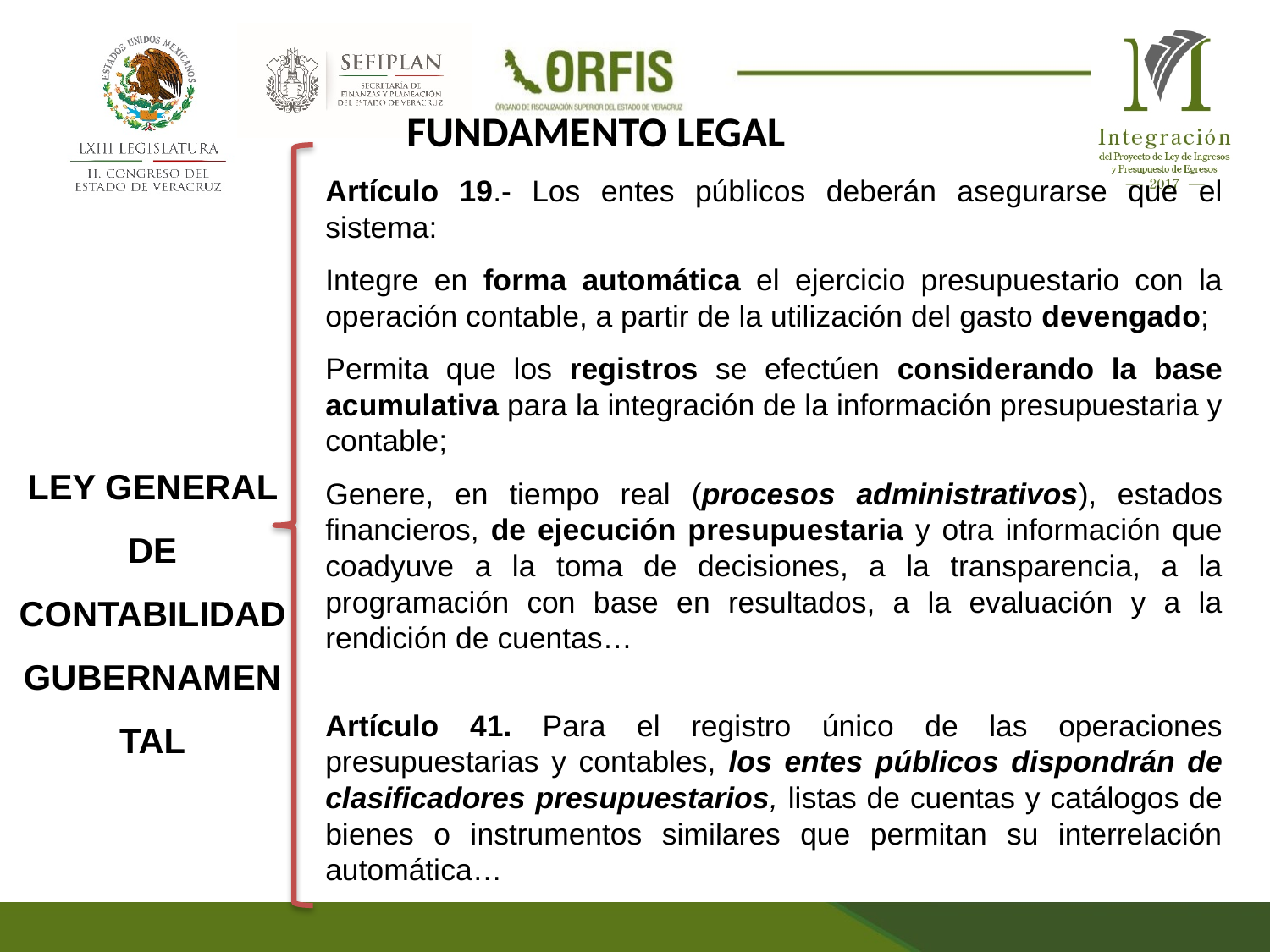

Fundamento Legal

Artículo 19.- Los entes públicos deberán asegurarse que el sistema:

Integre en forma automática el ejercicio presupuestario con la operación contable, a partir de la utilización del gasto devengado;

Permita que los registros se efectúen considerando la base acumulativa para la integración de la información presupuestaria y contable;

Genere, en tiempo real (procesos administrativos), estados financieros, de ejecución presupuestaria y otra información que coadyuve a la toma de decisiones, a la transparencia, a la programación con base en resultados, a la evaluación y a la rendición de cuentas…
Ley General de Contabilidad Gubernamental
Artículo 41. Para el registro único de las operaciones presupuestarias y contables, los entes públicos dispondrán de clasificadores presupuestarios, listas de cuentas y catálogos de bienes o instrumentos similares que permitan su interrelación automática…